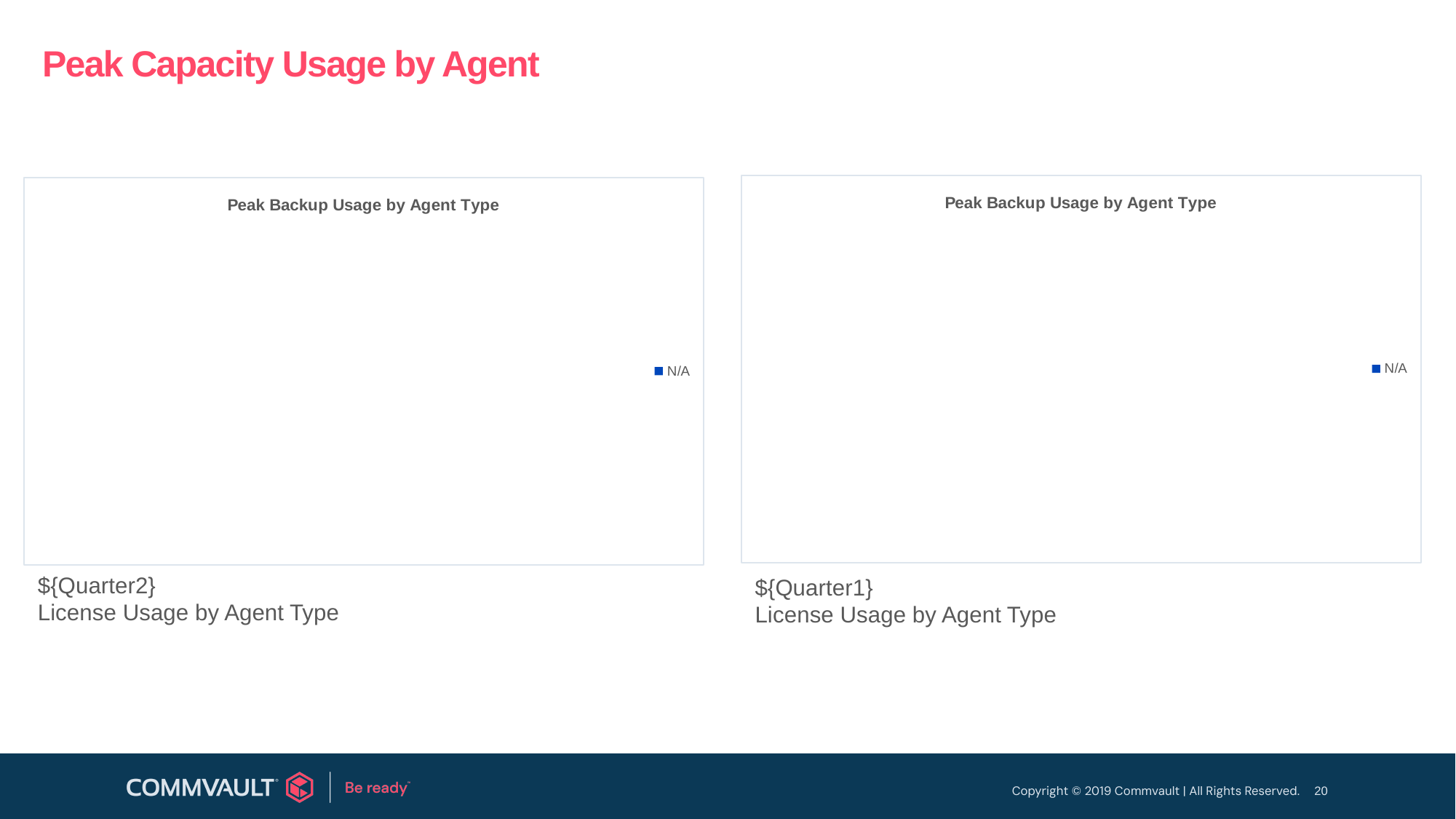

# Peak Capacity Usage by Agent

### Chart: Peak Backup Usage by Agent Type

| Category | Backup Size (TB) |
|---|---|
| N/A | 0.0 |

### Chart: Peak Backup Usage by Agent Type

| Category | Backup Size (TB) |
|---|---|
| N/A | 0.0 |
${Quarter2}
License Usage by Agent Type
${Quarter1}
License Usage by Agent Type
20